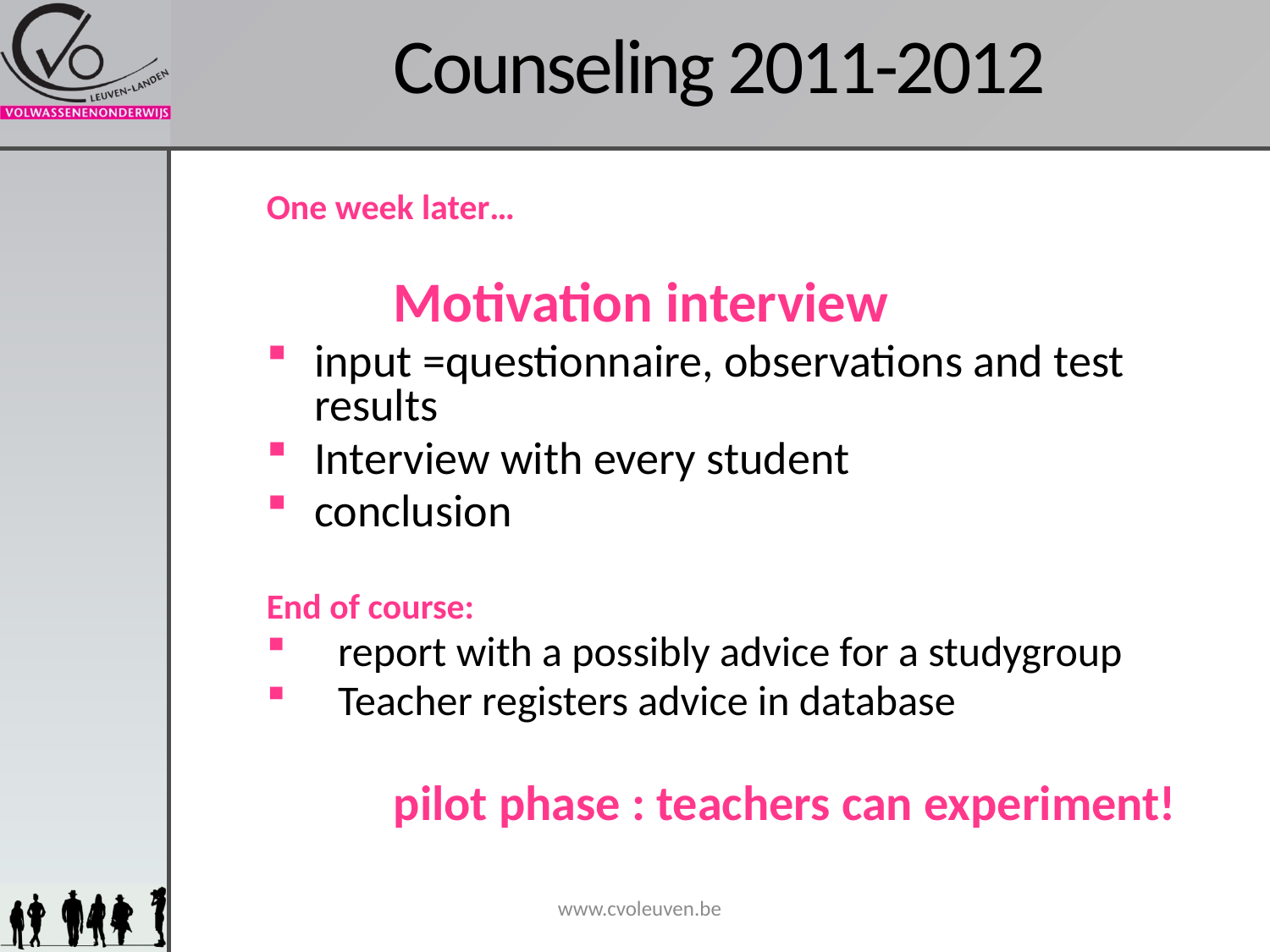

# Counseling 2011-2012
One week later…

	Motivation interview
input =questionnaire, observations and test results
Interview with every student
conclusion

End of course:
report with a possibly advice for a studygroup
Teacher registers advice in database

	pilot phase : teachers can experiment!

www.cvoleuven.be